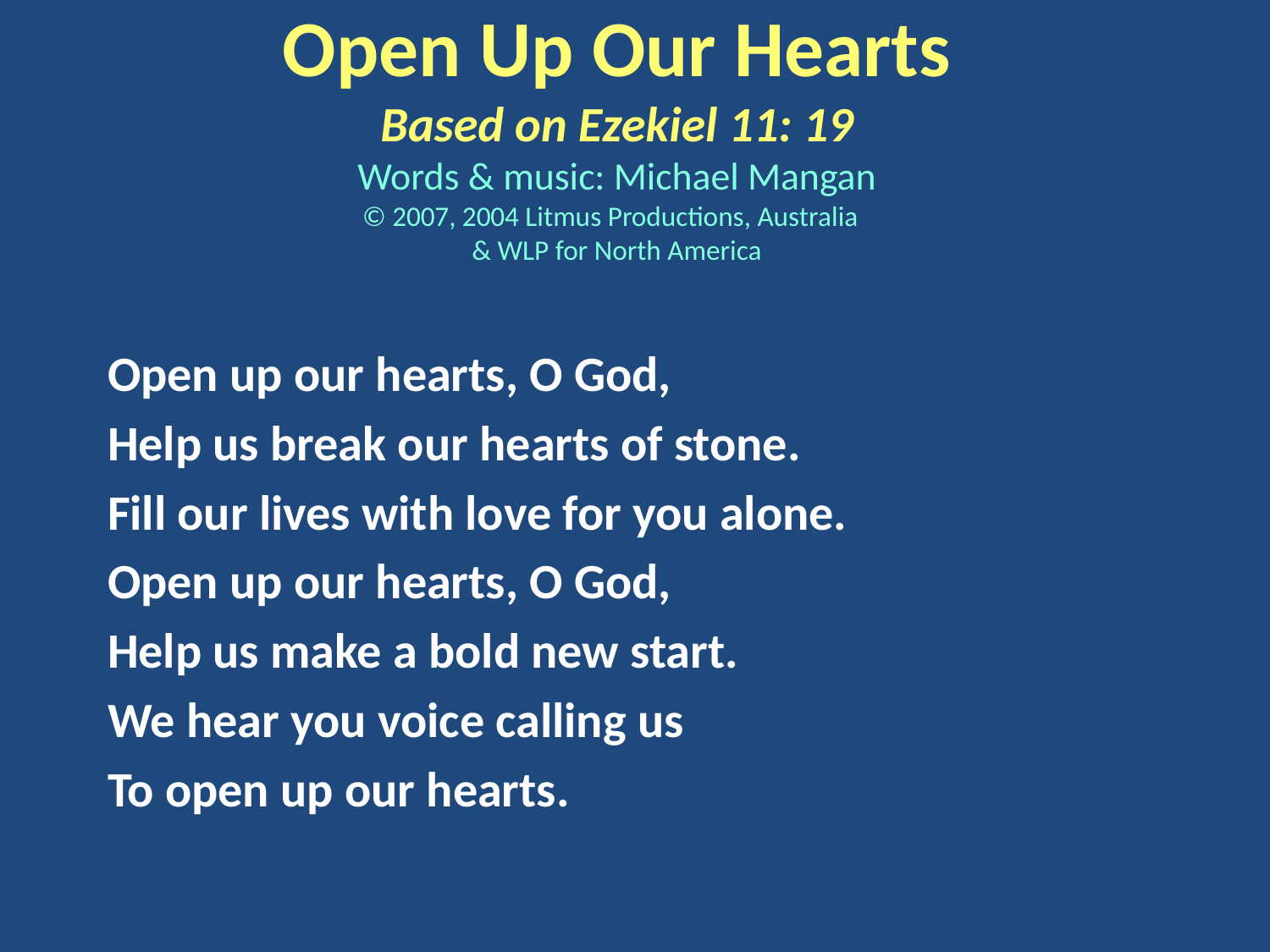

Open Up Our Hearts
Based on Ezekiel 11: 19
Words & music: Michael Mangan
© 2007, 2004 Litmus Productions, Australia
& WLP for North America
Open up our hearts, O God,
Help us break our hearts of stone.
Fill our lives with love for you alone.
Open up our hearts, O God,
Help us make a bold new start.
We hear you voice calling us
To open up our hearts.